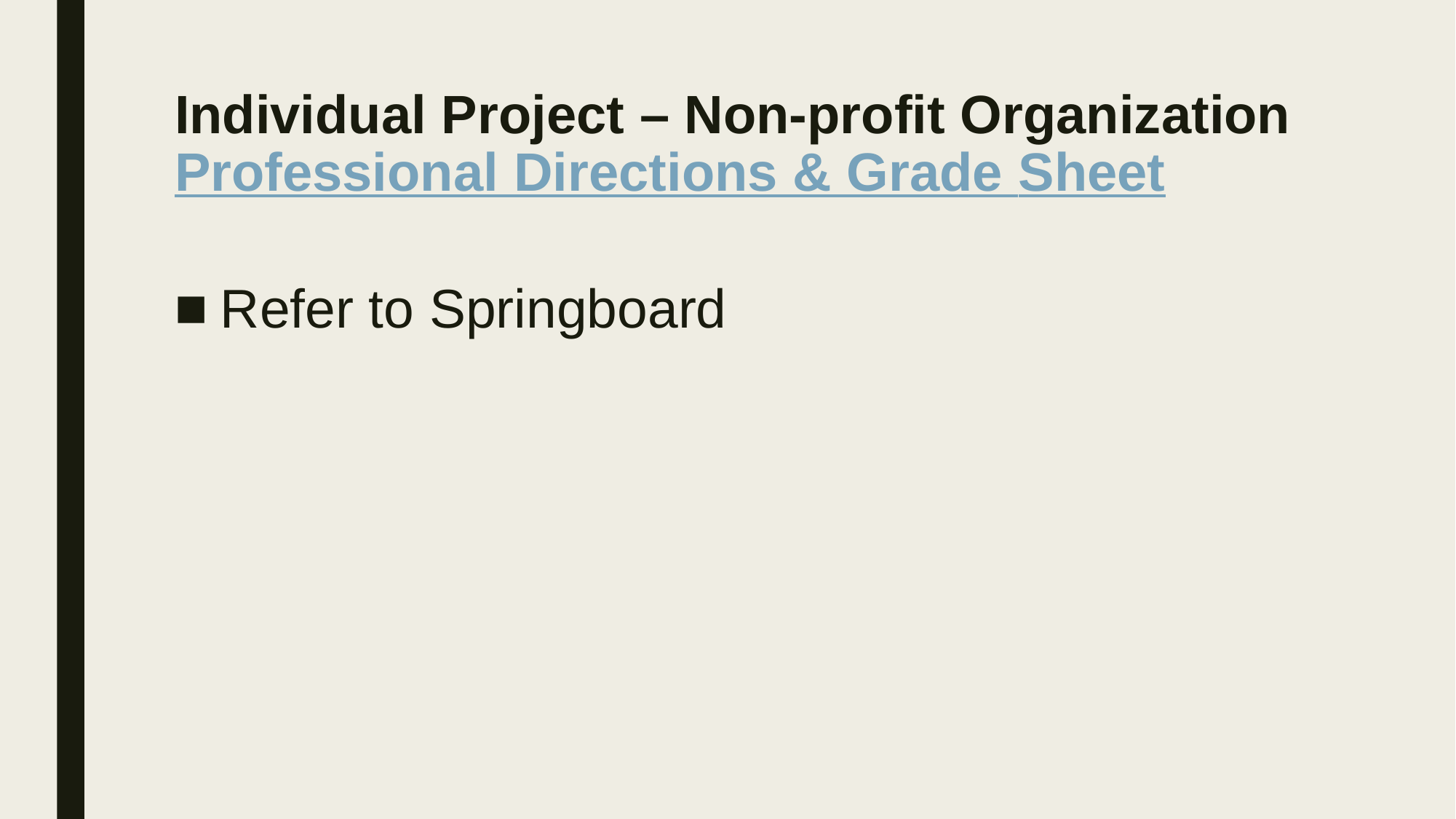

# Individual Project – Non-profit Organization Professional Directions & Grade Sheet
Refer to Springboard